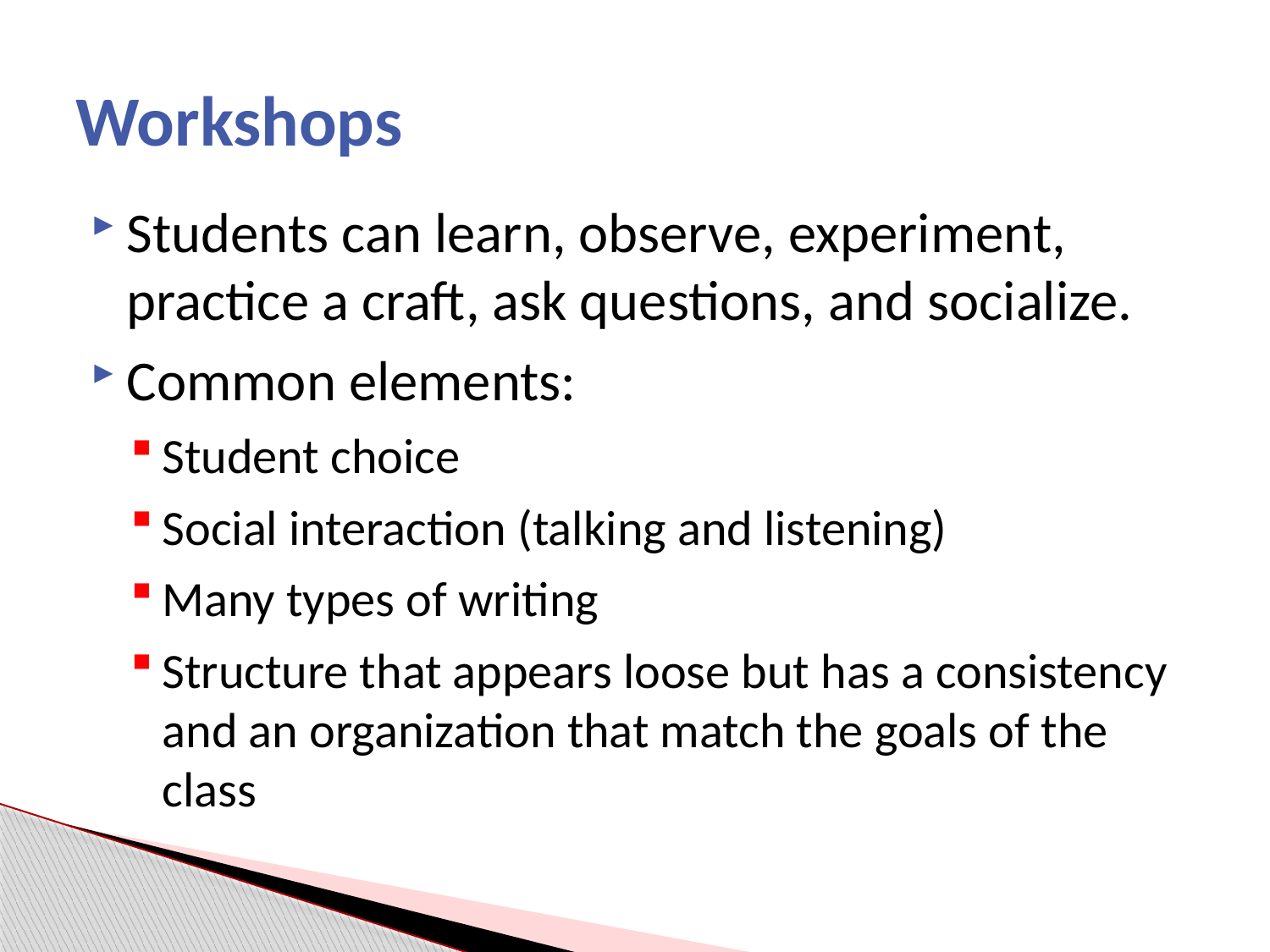

# Workshops
Students can learn, observe, experiment, practice a craft, ask questions, and socialize.
Common elements:
Student choice
Social interaction (talking and listening)
Many types of writing
Structure that appears loose but has a consistency and an organization that match the goals of the class